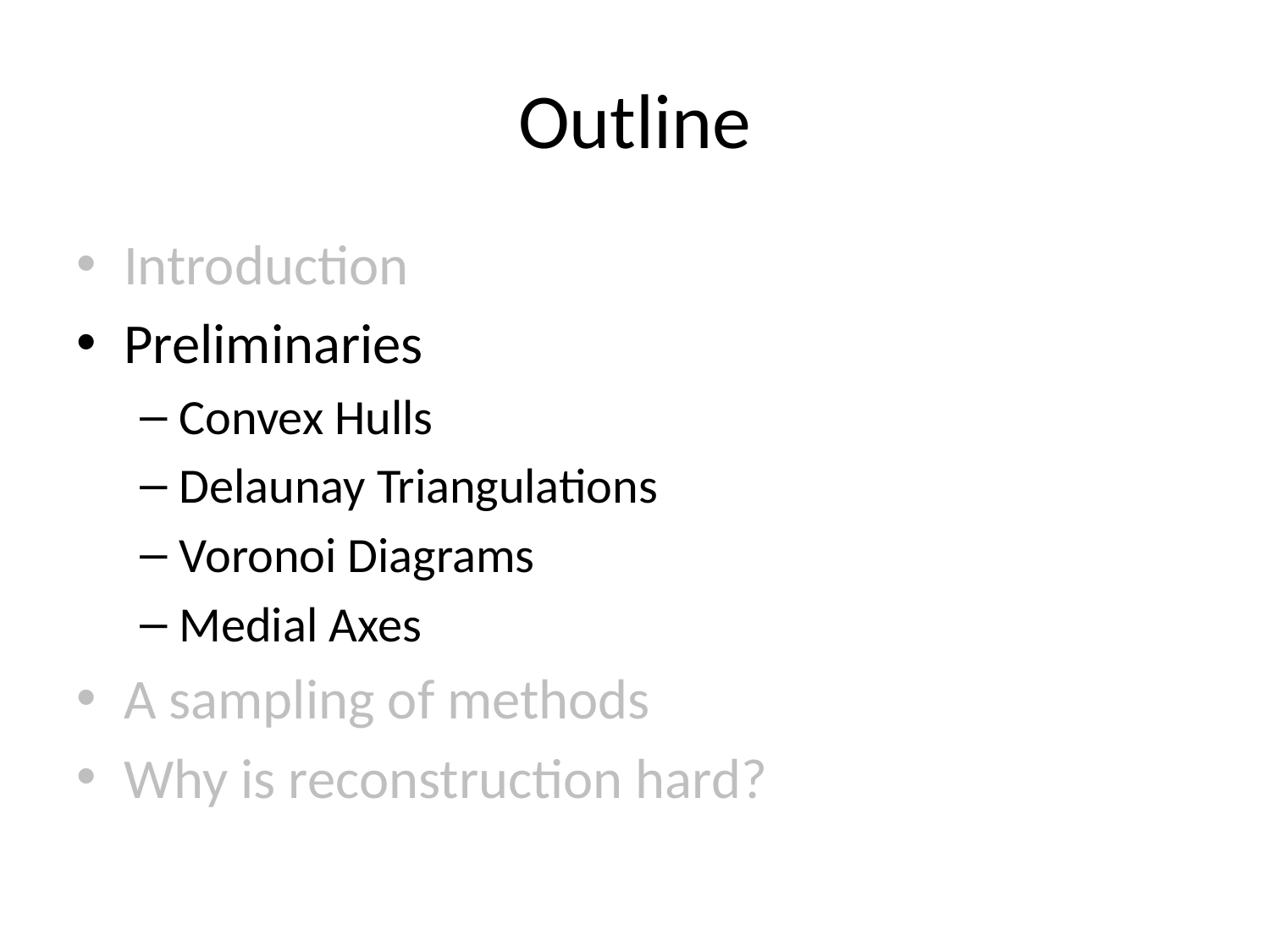

# Outline
Introduction
Preliminaries
Convex Hulls
Delaunay Triangulations
Voronoi Diagrams
Medial Axes
A sampling of methods
Why is reconstruction hard?